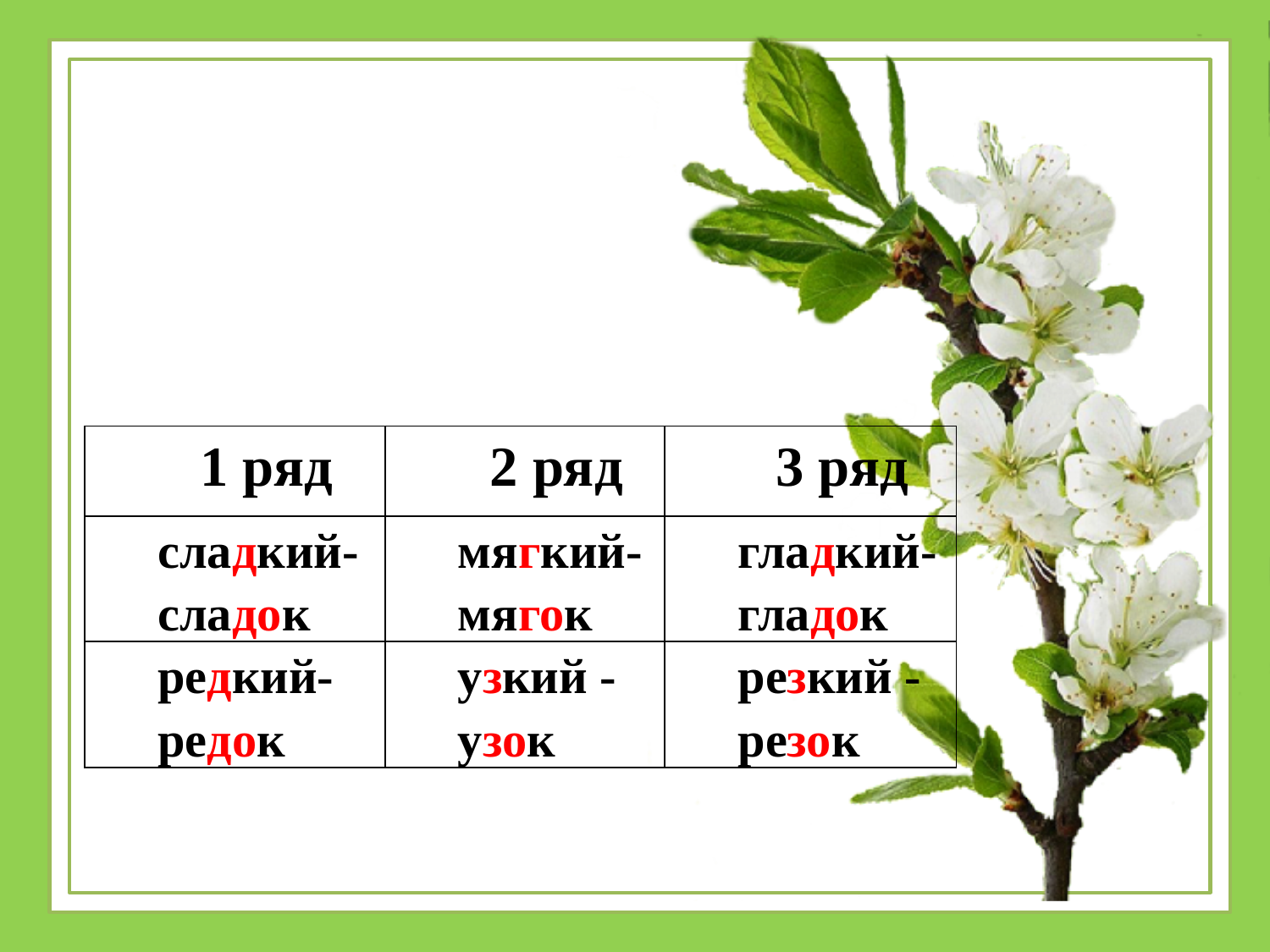

| 1 ряд | 2 ряд | 3 ряд |
| --- | --- | --- |
| сладкий- сладок | мягкий- мягок | гладкий- гладок |
| редкий- редок | узкий - узок | резкий - резок |